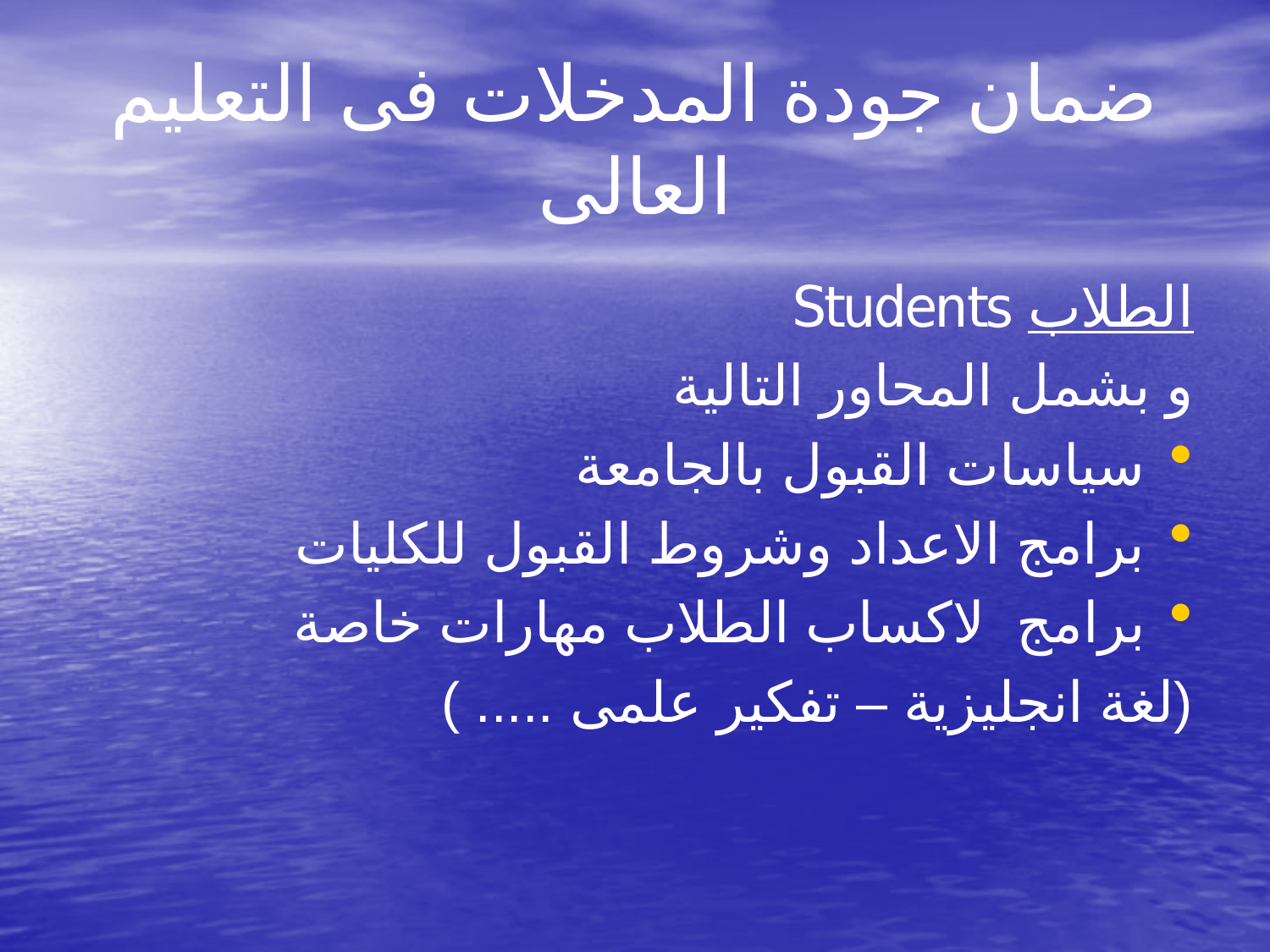

# ضمان جودة المدخلات فى التعليم العالى
الطلاب Students
و بشمل المحاور التالية
سياسات القبول بالجامعة
برامج الاعداد وشروط القبول للكليات
برامج  لاكساب الطلاب مهارات خاصة
(لغة انجليزية – تفكير علمى ..... )